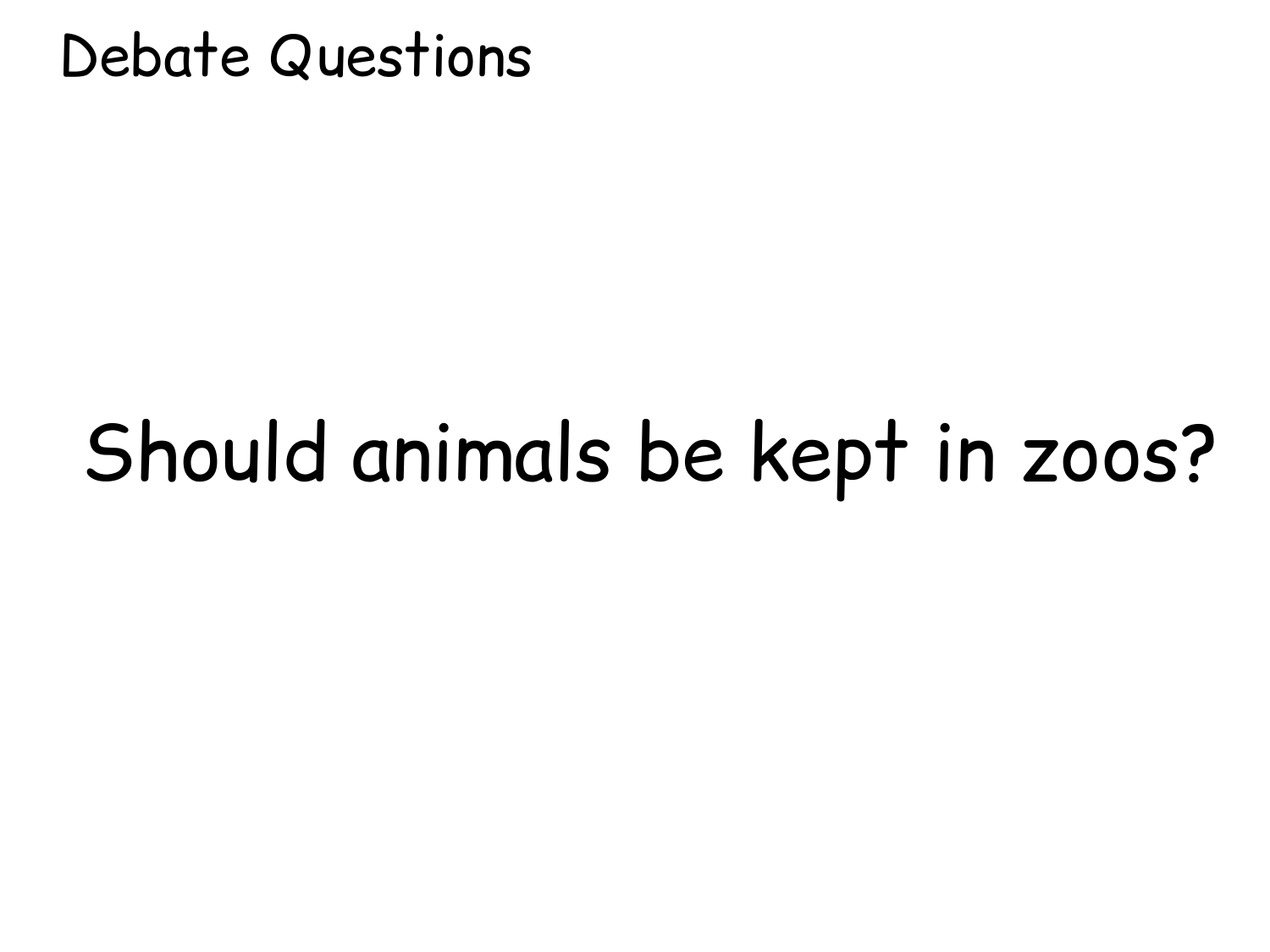

# Debate Questions
Should animals be kept in zoos?